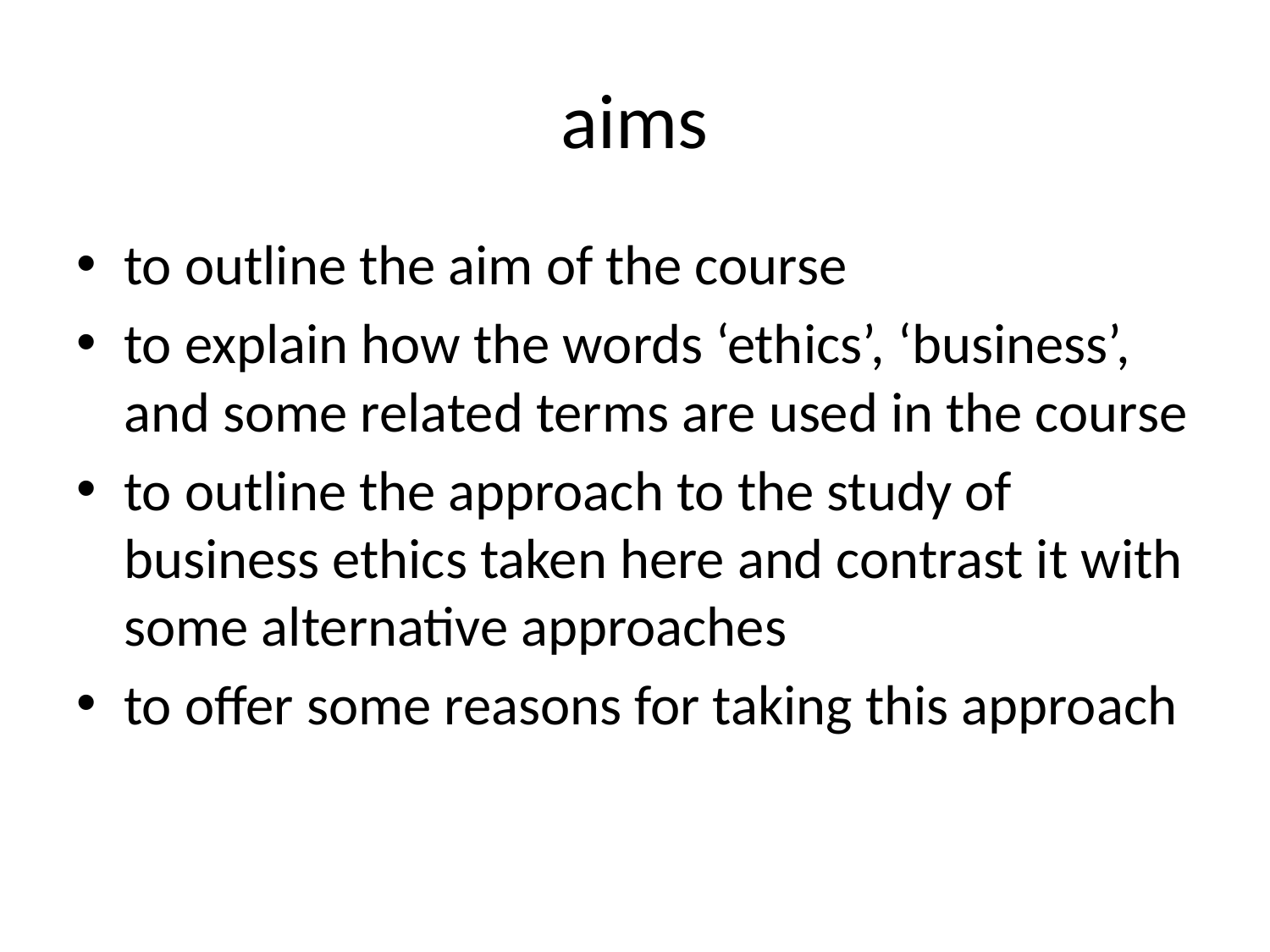

# aims
to outline the aim of the course
to explain how the words ‘ethics’, ‘business’, and some related terms are used in the course
to outline the approach to the study of business ethics taken here and contrast it with some alternative approaches
to offer some reasons for taking this approach